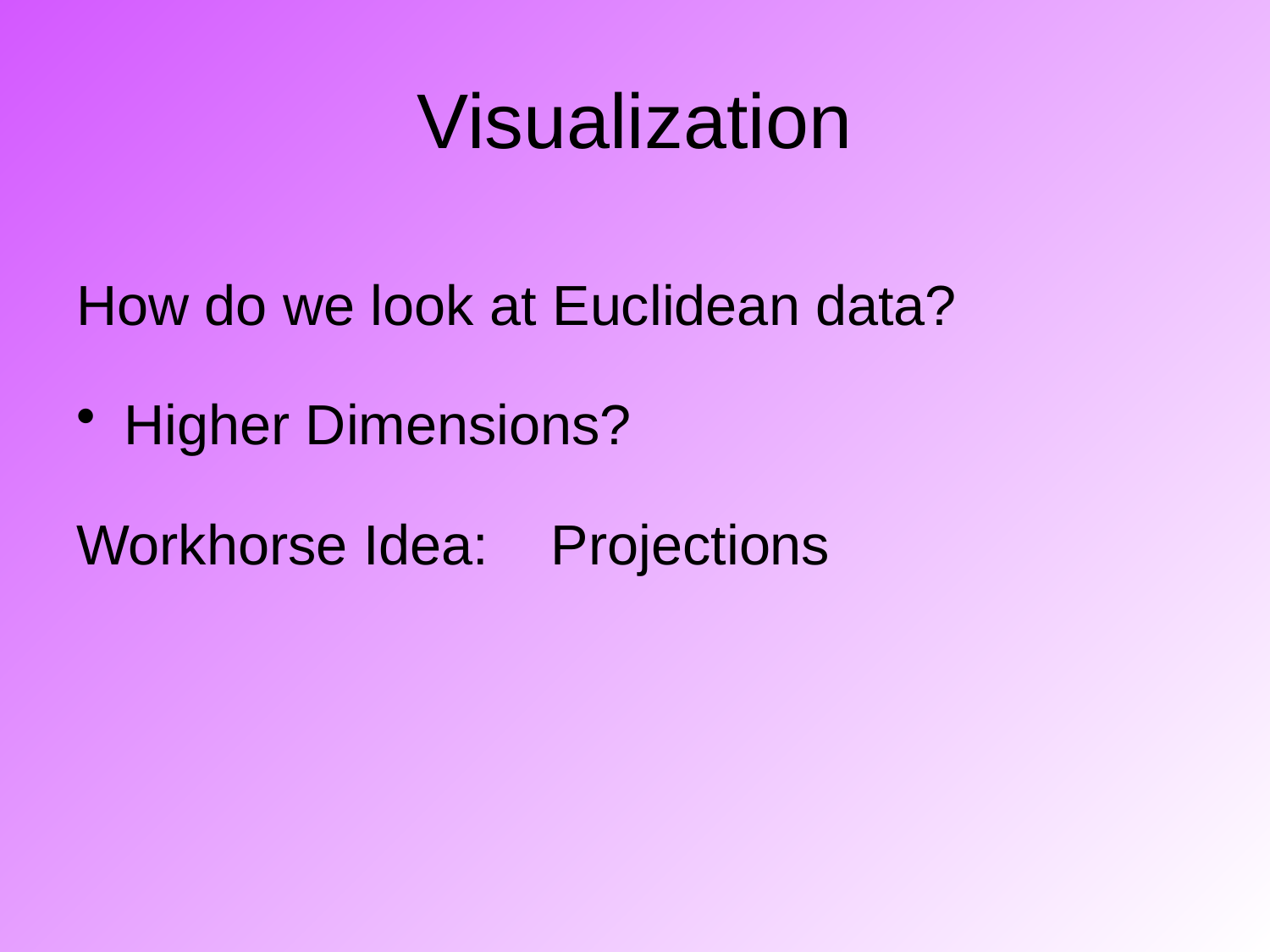

# Visualization
How do we look at Euclidean data?
Higher Dimensions?
Workhorse Idea:    Projections